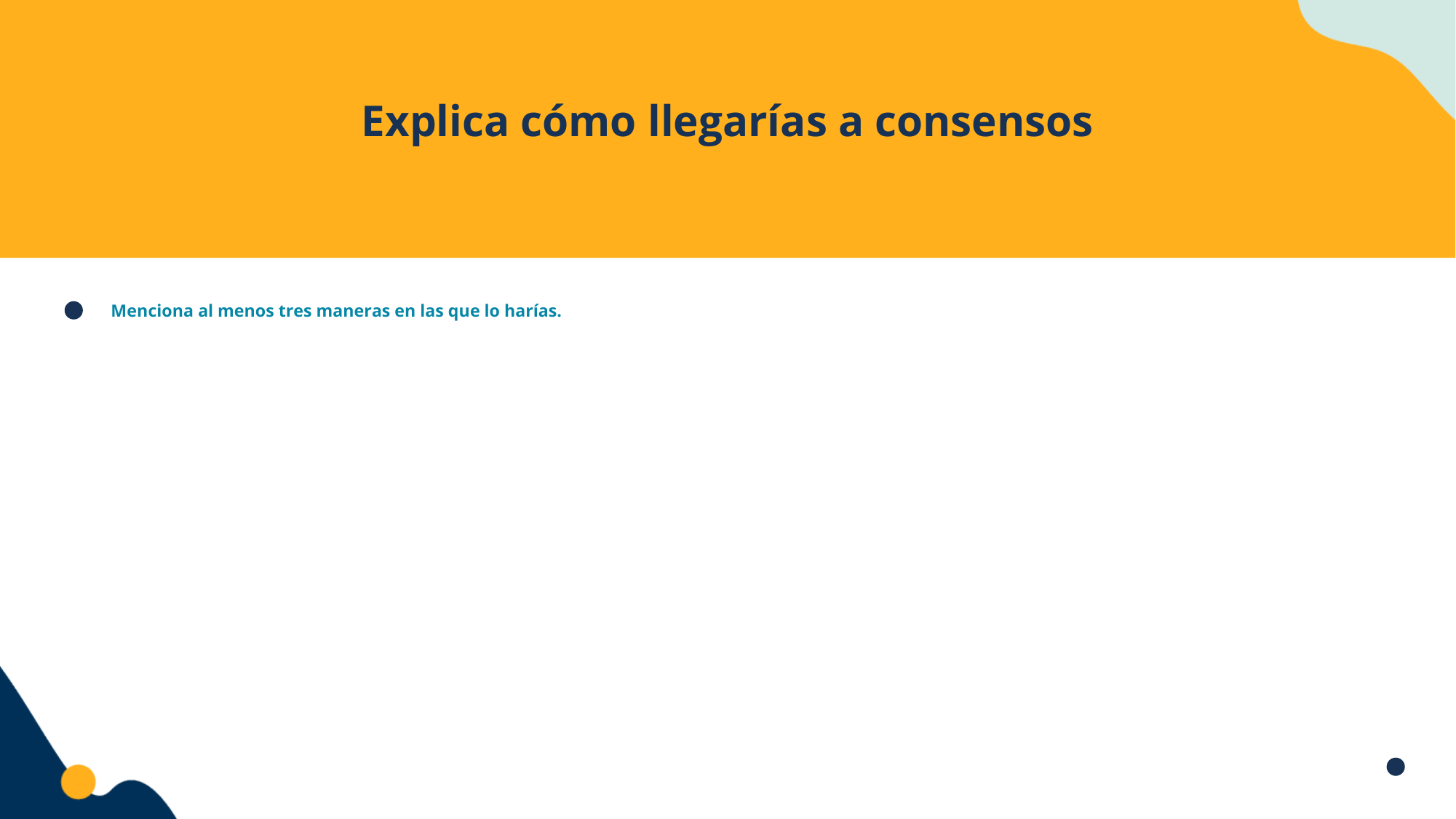

# Explica cómo llegarías a consensos
Menciona al menos tres maneras en las que lo harías.